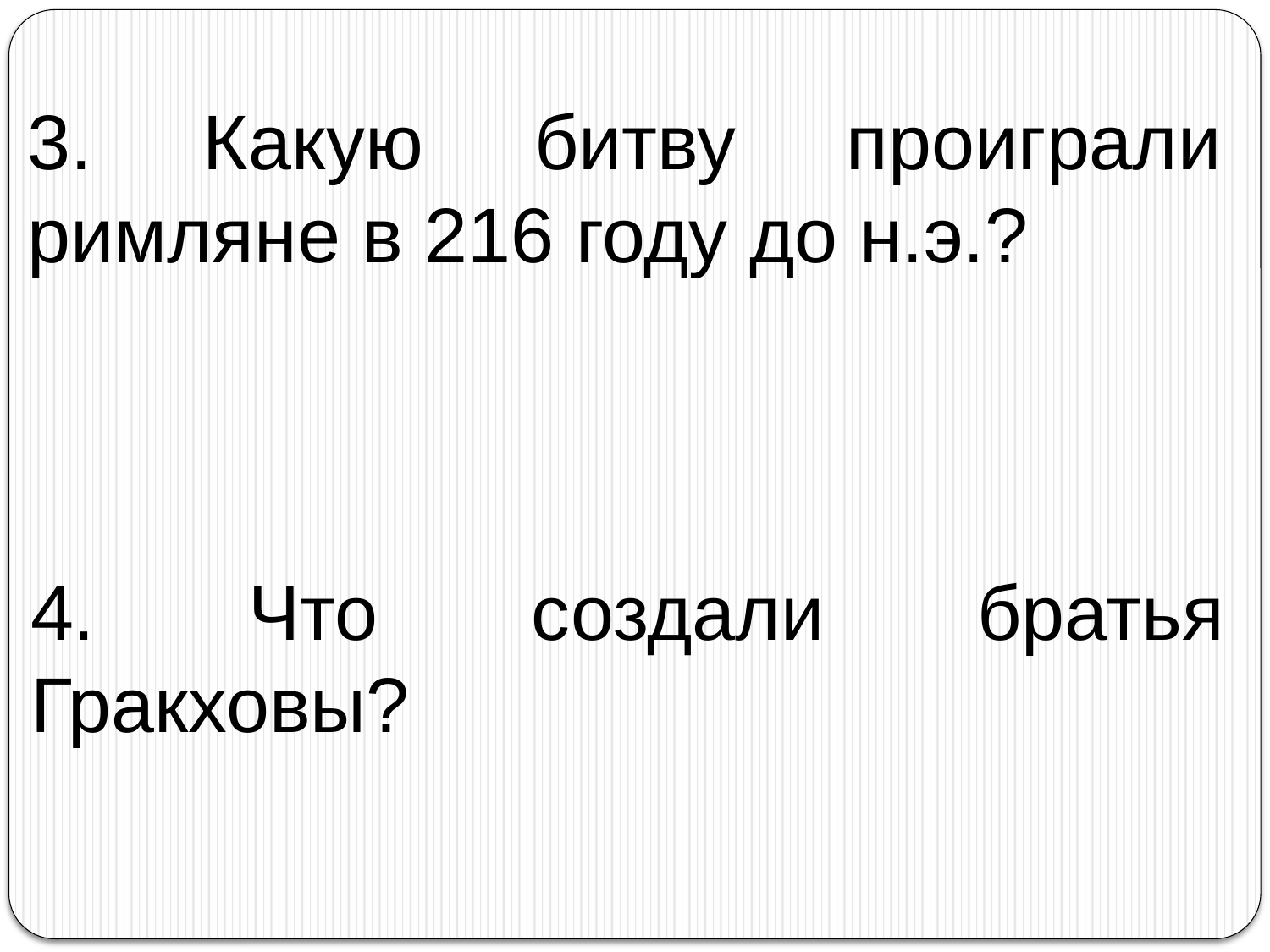

3. Какую битву проиграли римляне в 216 году до н.э.?
4. Что создали братья Гракховы?